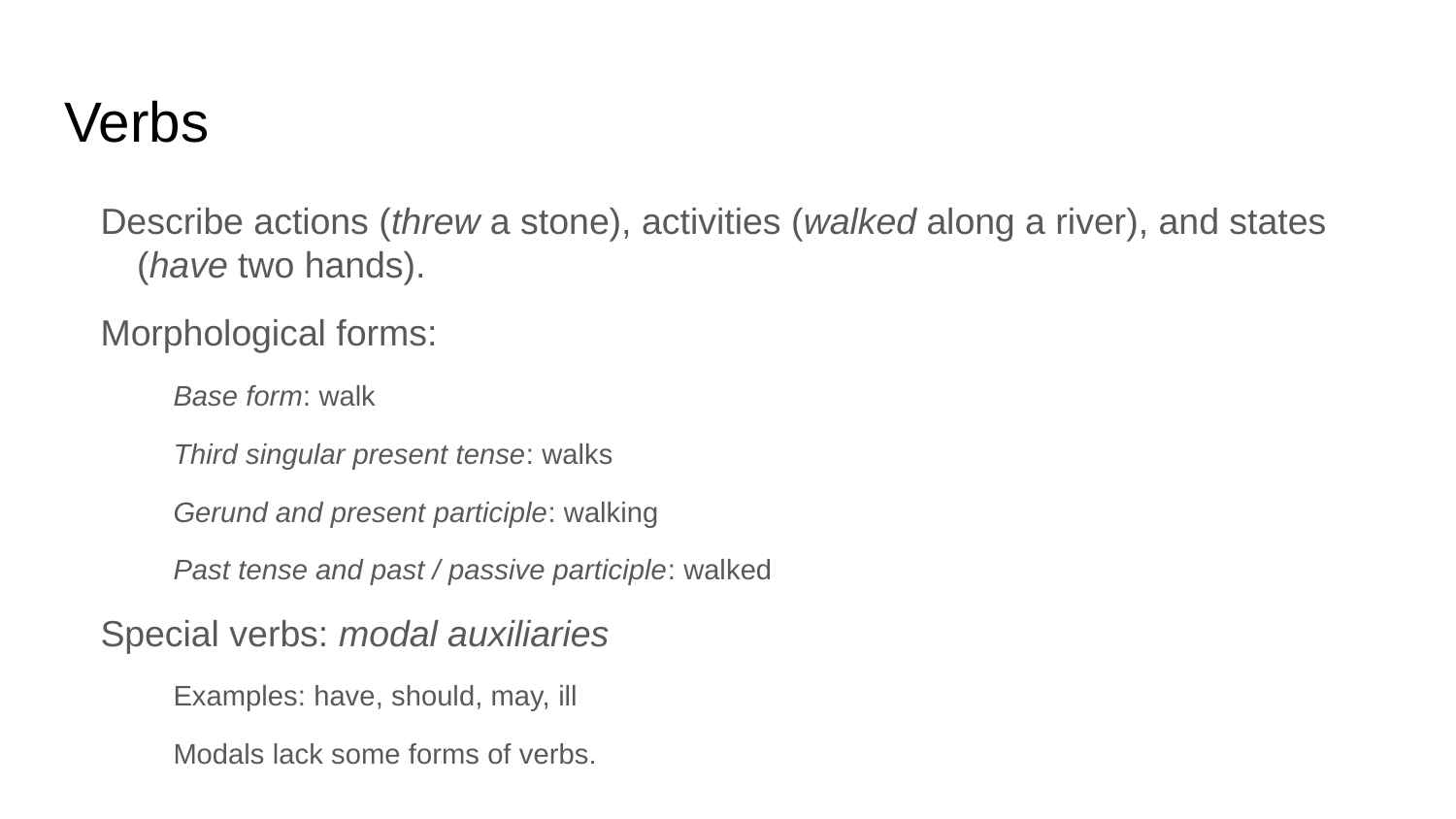

# Verbs
Describe actions (threw a stone), activities (walked along a river), and states (have two hands).
Morphological forms:
Base form: walk
Third singular present tense: walks
Gerund and present participle: walking
Past tense and past / passive participle: walked
Special verbs: modal auxiliaries
Examples: have, should, may, ill
Modals lack some forms of verbs.